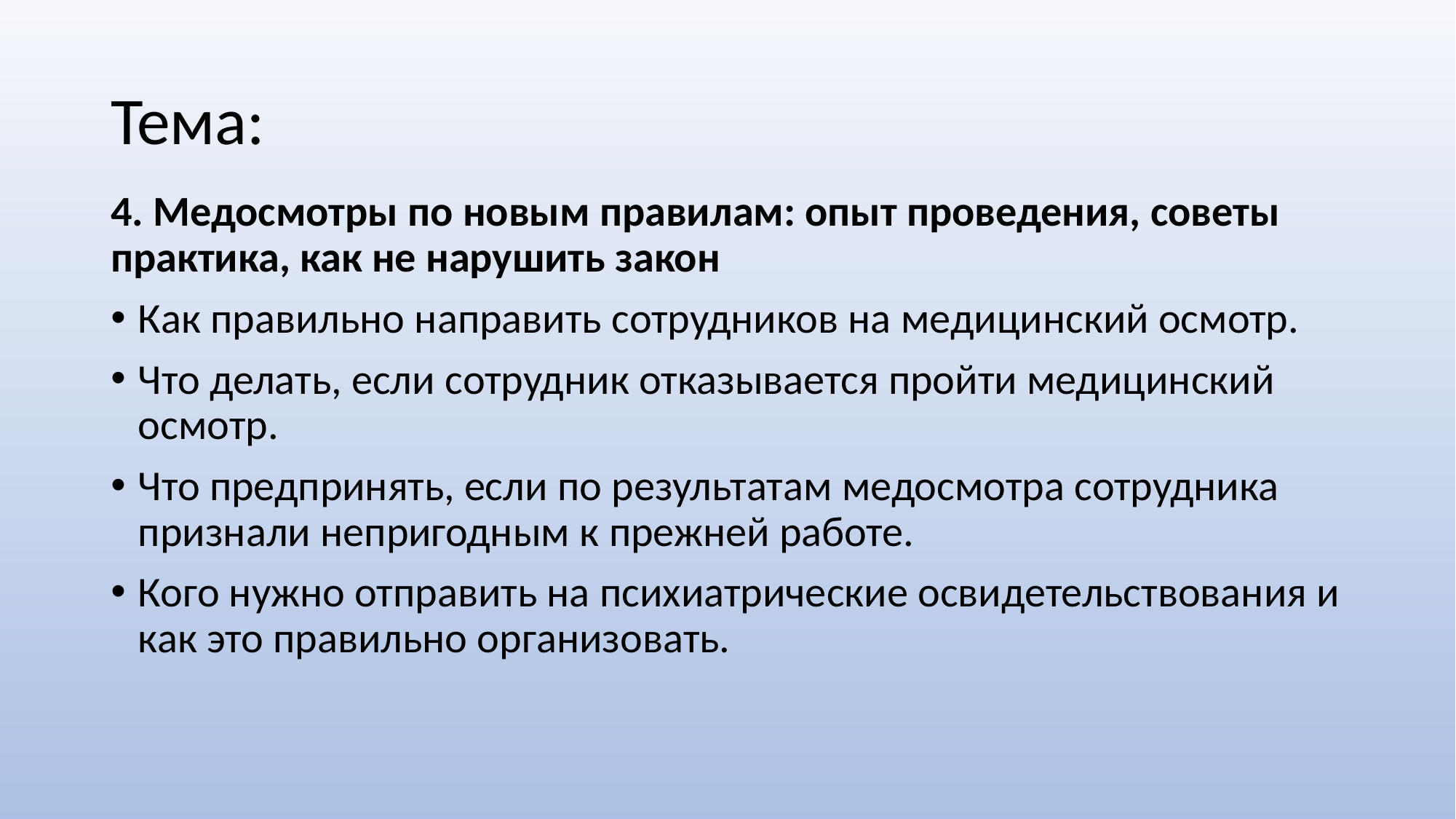

# Тема:
4. Медосмотры по новым правилам: опыт проведения, советы практика, как не нарушить закон
Как правильно направить сотрудников на медицинский осмотр.
Что делать, если сотрудник отказывается пройти медицинский осмотр.
Что предпринять, если по результатам медосмотра сотрудника признали непригодным к прежней работе.
Кого нужно отправить на психиатрические освидетельствования и как это правильно организовать.